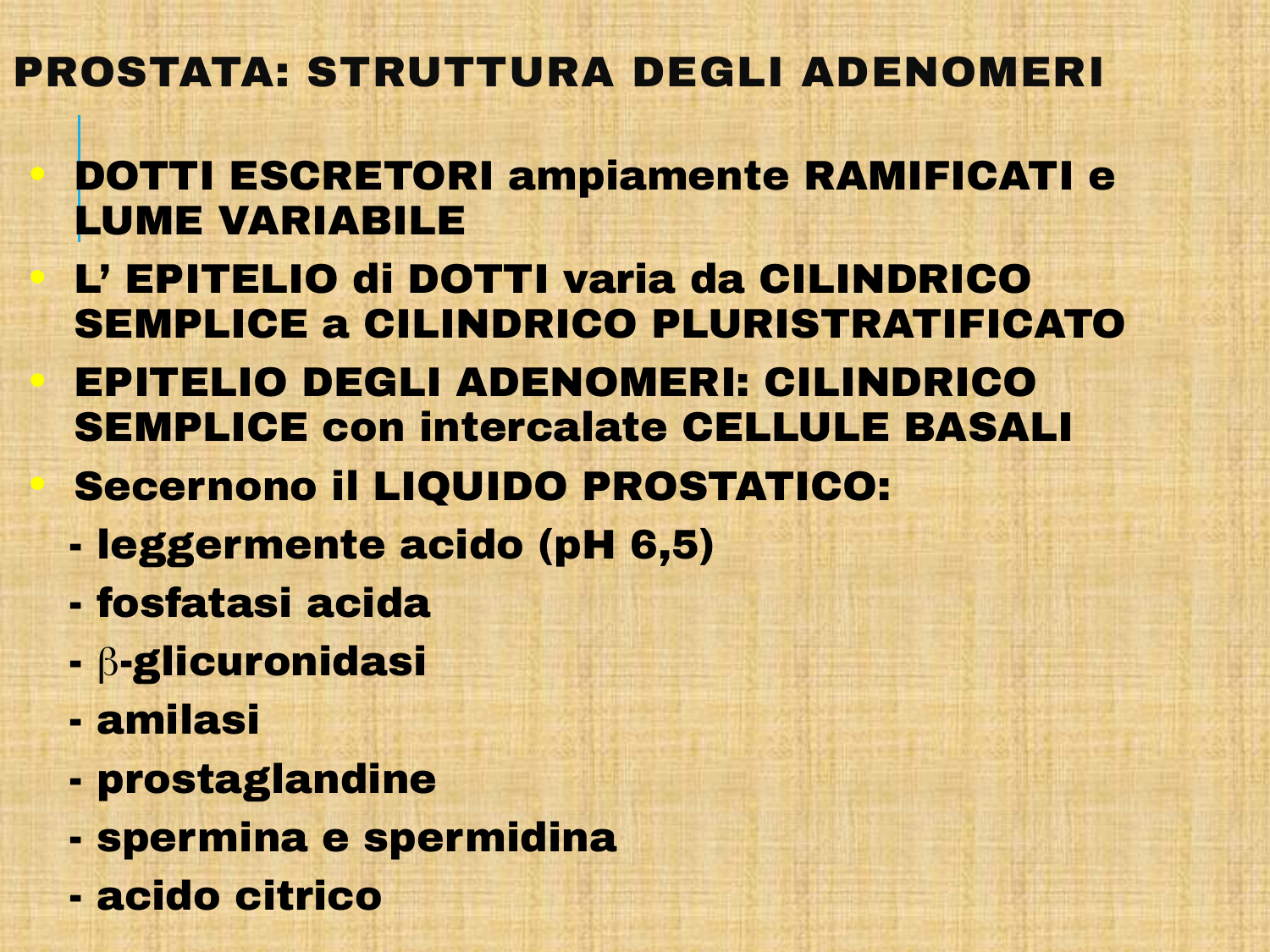

# PROSTATA: STRUTTURA degli ADENOMERI
DOTTI ESCRETORI ampiamente RAMIFICATI e LUME VARIABILE
L’ EPITELIO di DOTTI varia da CILINDRICO SEMPLICE a CILINDRICO PLURISTRATIFICATO
EPITELIO DEGLI ADENOMERI: CILINDRICO SEMPLICE con intercalate CELLULE BASALI
Secernono il LIQUIDO PROSTATICO:
   - leggermente acido (pH 6,5)
   - fosfatasi acida
   - β-glicuronidasi
   - amilasi
   - prostaglandine
   - spermina e spermidina
   - acido citrico